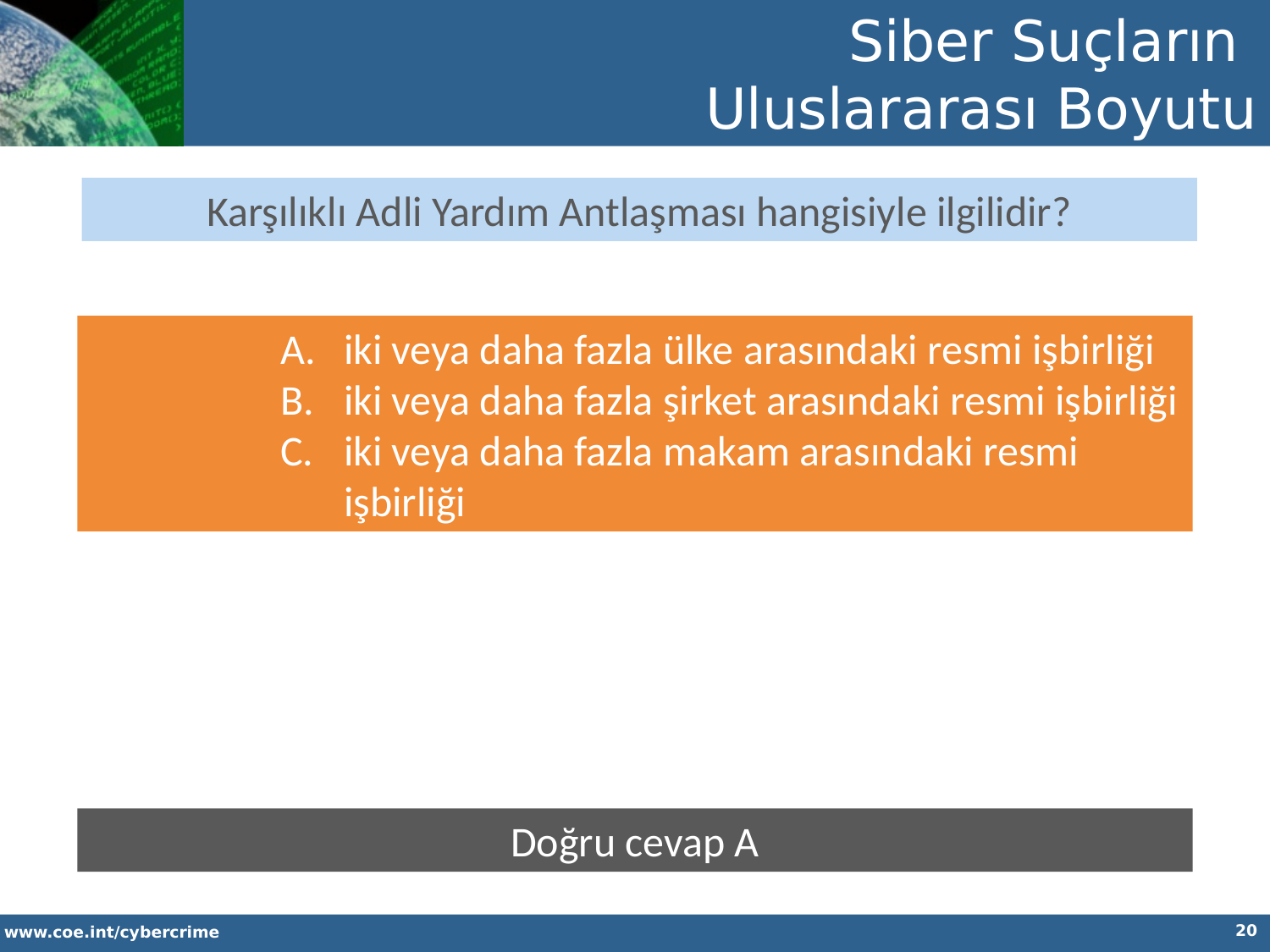

Siber Suçların
Uluslararası Boyutu
Karşılıklı Adli Yardım Antlaşması hangisiyle ilgilidir?
iki veya daha fazla ülke arasındaki resmi işbirliği
iki veya daha fazla şirket arasındaki resmi işbirliği
iki veya daha fazla makam arasındaki resmi işbirliği
Doğru cevap A
20